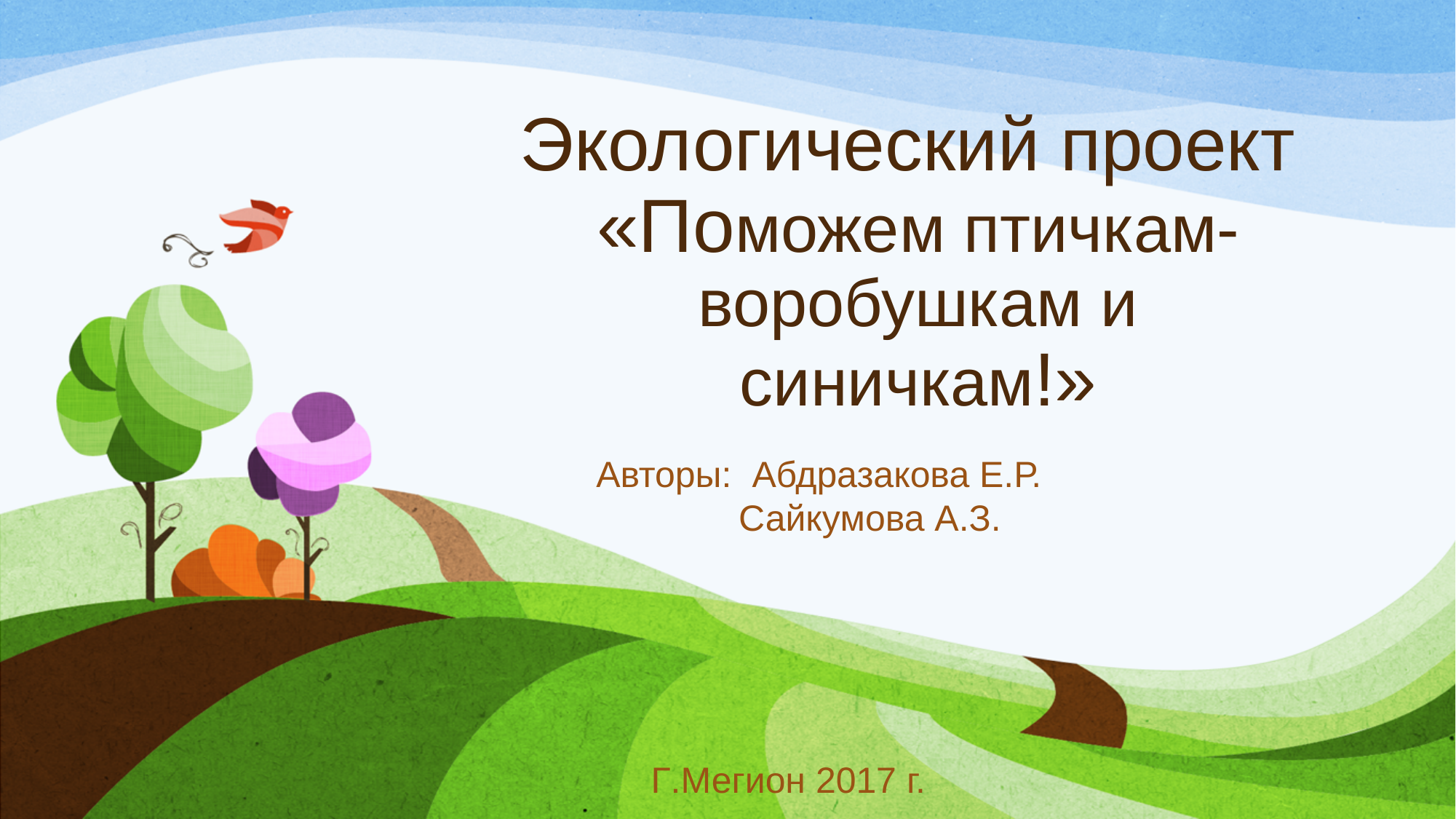

# Экологический проект «Поможем птичкам- воробушкам и синичкам!»
                                 Авторы:  Абдразакова Е.Р.
                                               Сайкумова А.З.

Г.Мегион 2017 г.